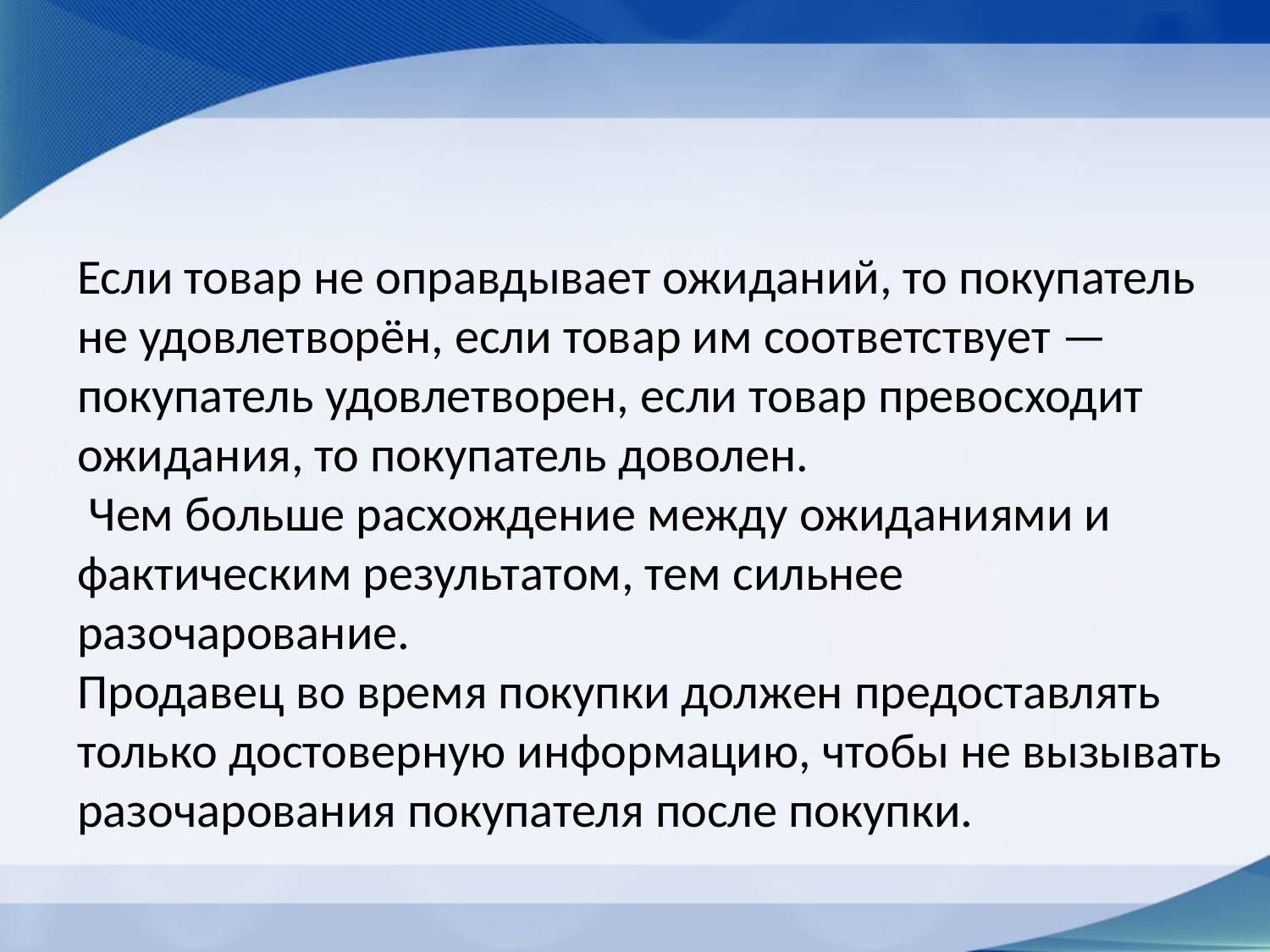

Если товар не оправдывает ожиданий, то покупатель не удовлетворён, если товар им соответствует — покупатель удовлетворен, если товар превосходит ожидания, то покупатель доволен.
 Чем больше расхождение между ожиданиями и фактическим результатом, тем сильнее разочарование.
Продавец во время покупки должен предоставлять только достоверную информацию, чтобы не вызывать разочарования покупателя после покупки.